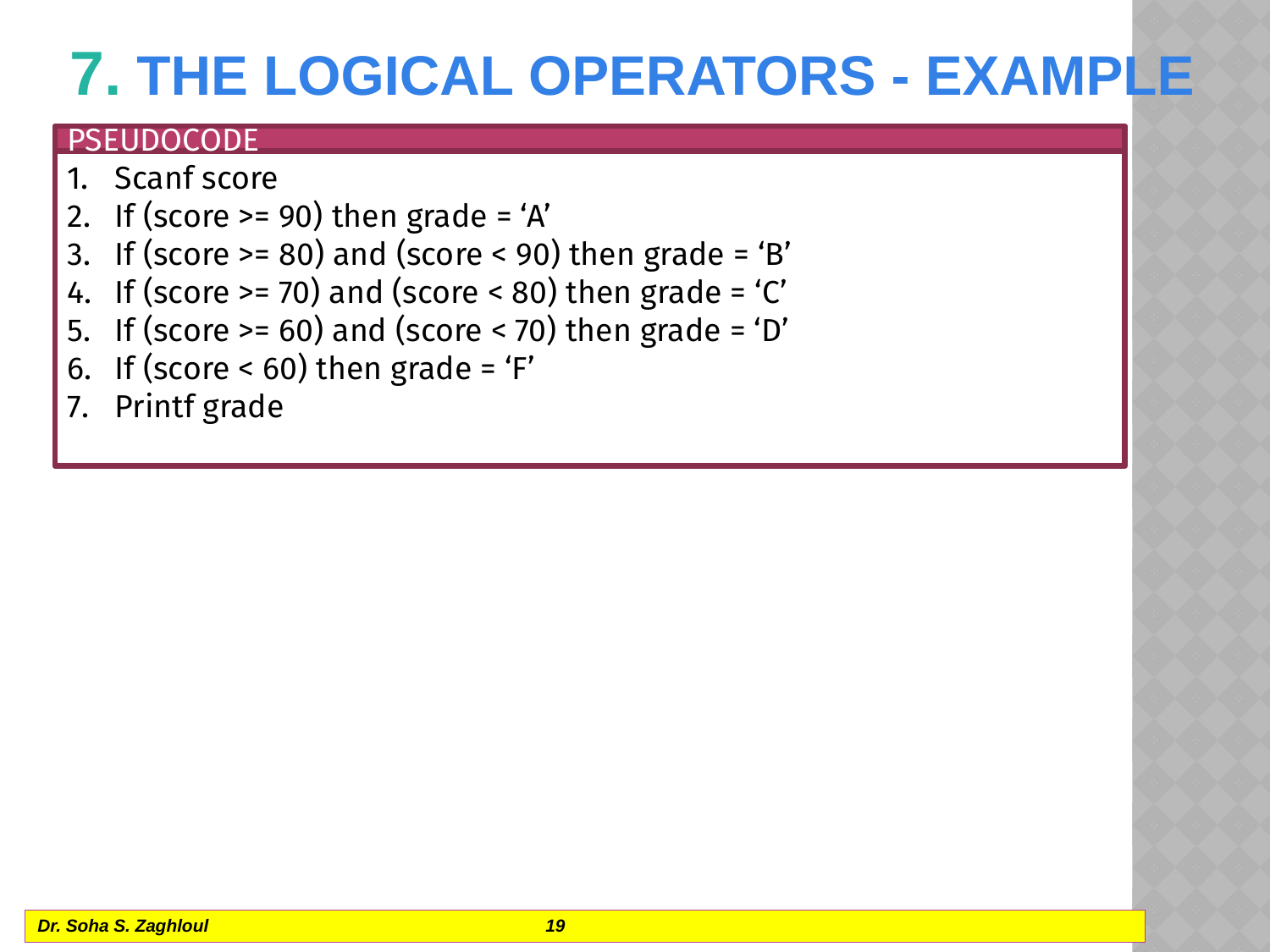

# 7. The logical operators - example
PSEUDOCODE
Scanf score
If (score >= 90) then grade = ‘A’
If (score >= 80) and (score < 90) then grade = ‘B’
If (score >= 70) and (score < 80) then grade = ‘C’
If (score >= 60) and (score < 70) then grade = ‘D’
If (score < 60) then grade = ‘F’
Printf grade

Dr. Soha S. Zaghloul			19